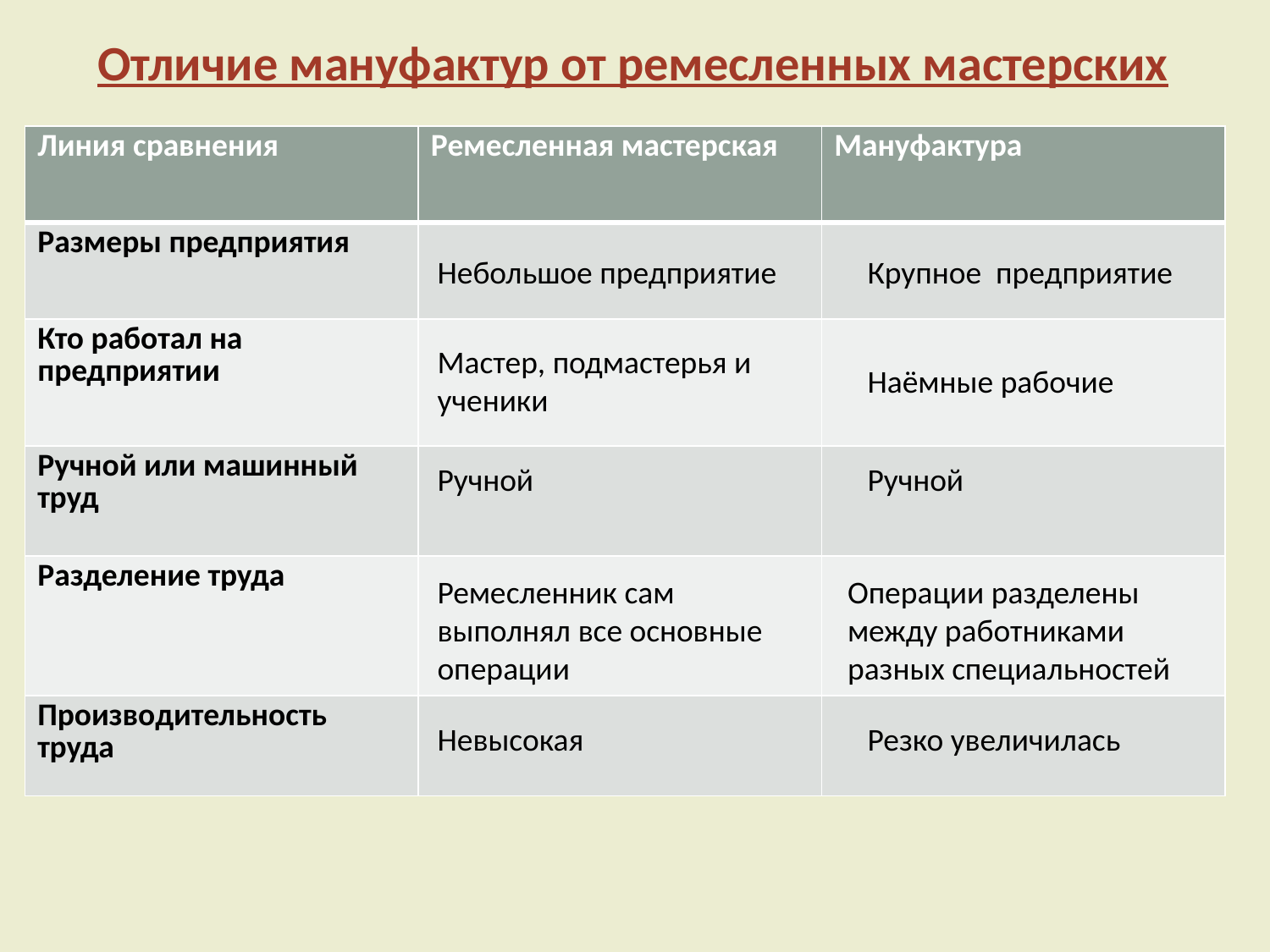

# Отличие мануфактур от ремесленных мастерских
| Линия сравнения | Ремесленная мастерская | Мануфактура |
| --- | --- | --- |
| Размеры предприятия |  |  |
| Кто работал на предприятии |  |  |
| Ручной или машинный труд |  |  |
| Разделение труда |  |  |
| Производительность труда |  |  |
Небольшое предприятие
Крупное  предприятие
Мастер, подмастерья и ученики
Наёмные рабочие
Ручной
Ручной
Ремесленник сам выполнял все основные операции
Операции разделены между работниками разных специальностей
Невысокая
Резко увеличилась